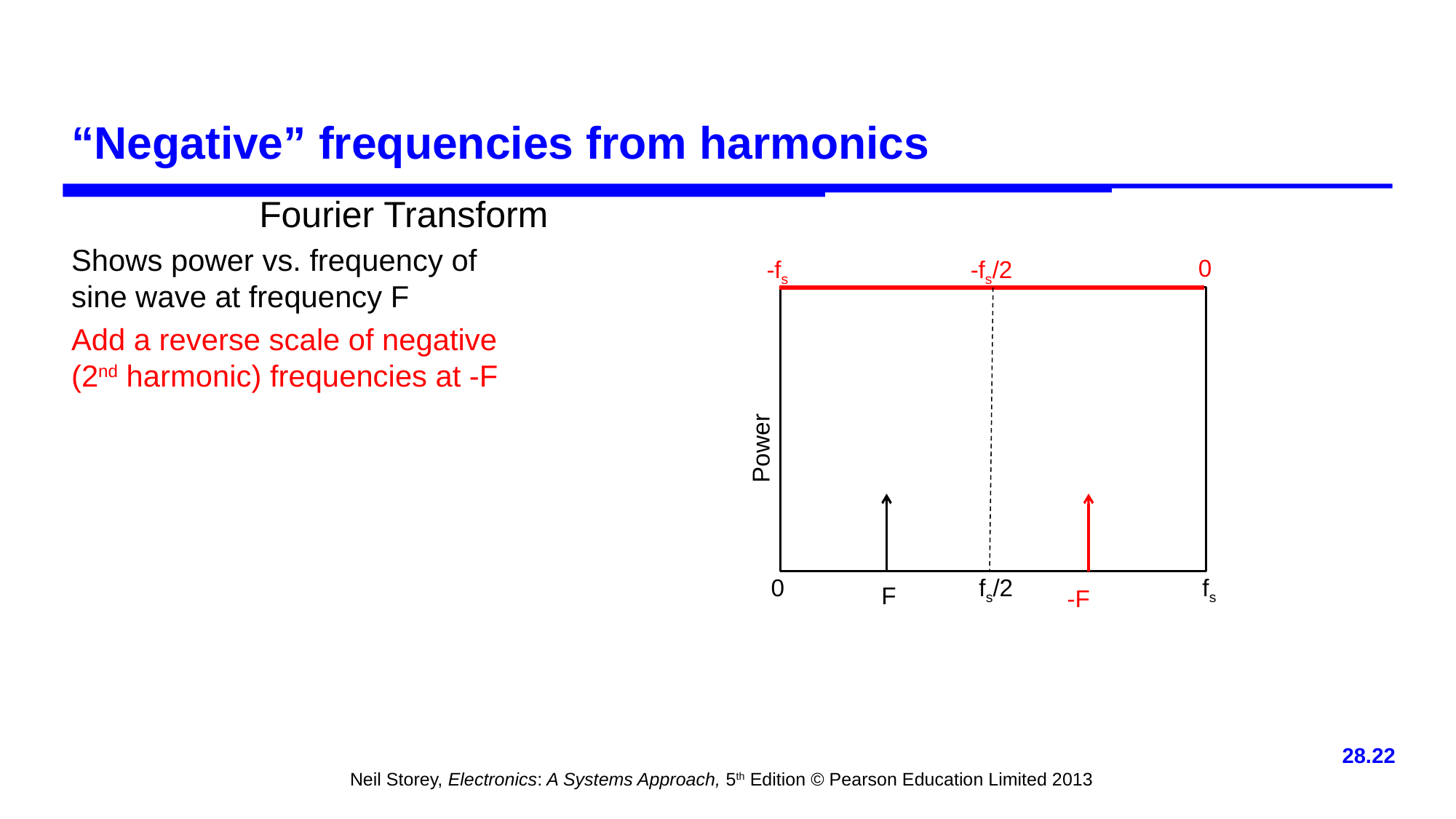

# “Negative” frequencies from harmonics
Fourier Transform
Shows power vs. frequency of
sine wave at frequency F
Add a reverse scale of negative
(2nd harmonic) frequencies at -F
0
-fs
-fs/2

Power
0
fs/2
fs
F
-F